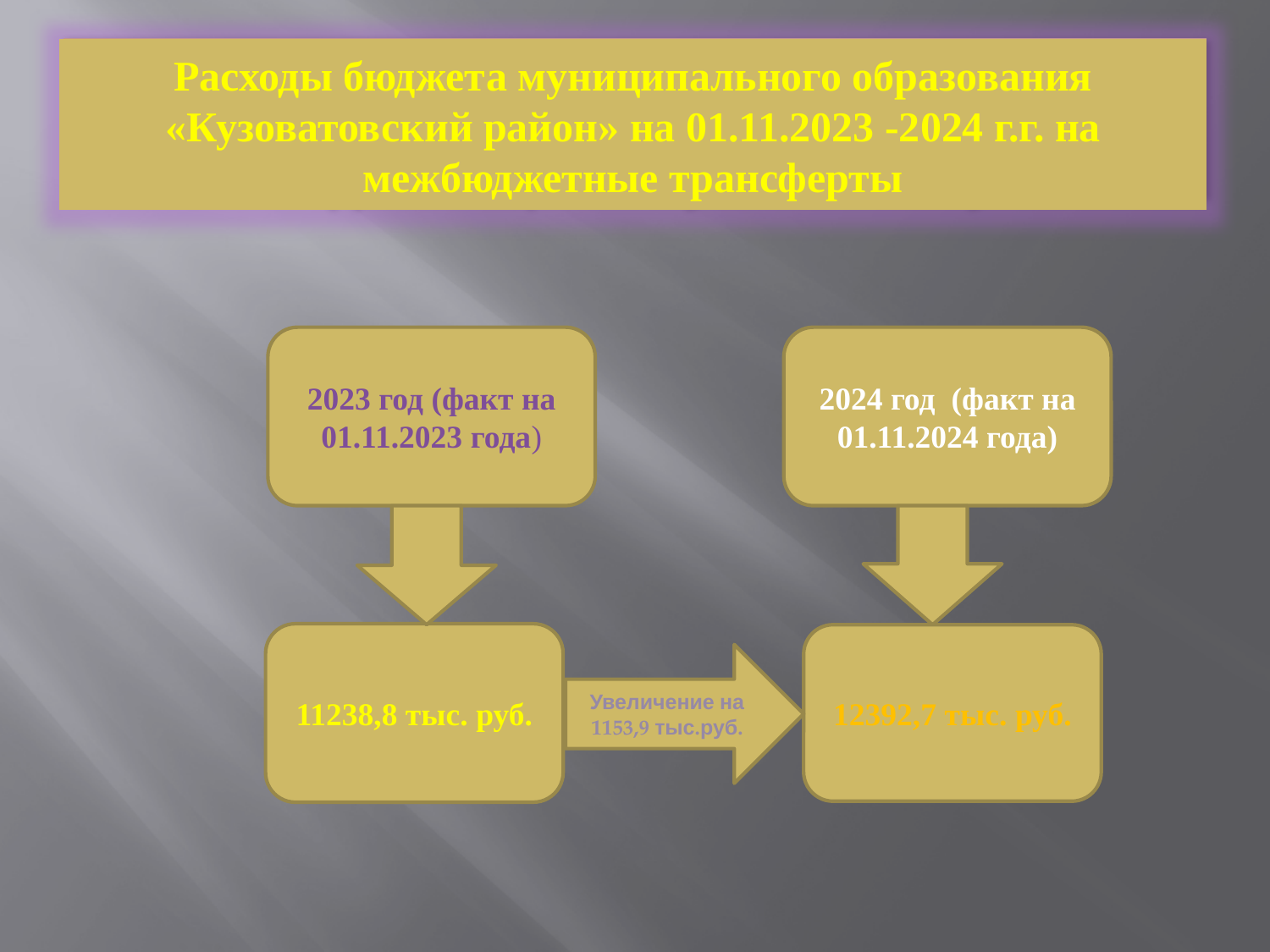

# Расходы бюджета муниципального образования «Кузоватовский район» на 2014 год на социальную политику
Расходы бюджета муниципального образования «Кузоватовский район» на 01.11.2023 -2024 г.г. на межбюджетные трансферты
2023 год (факт на 01.11.2023 года)
2024 год  (факт на 01.11.2024 года)

11238,8 тыс. руб.
12392,7 тыс. руб.
Увеличение на 1153,9 тыс.руб.